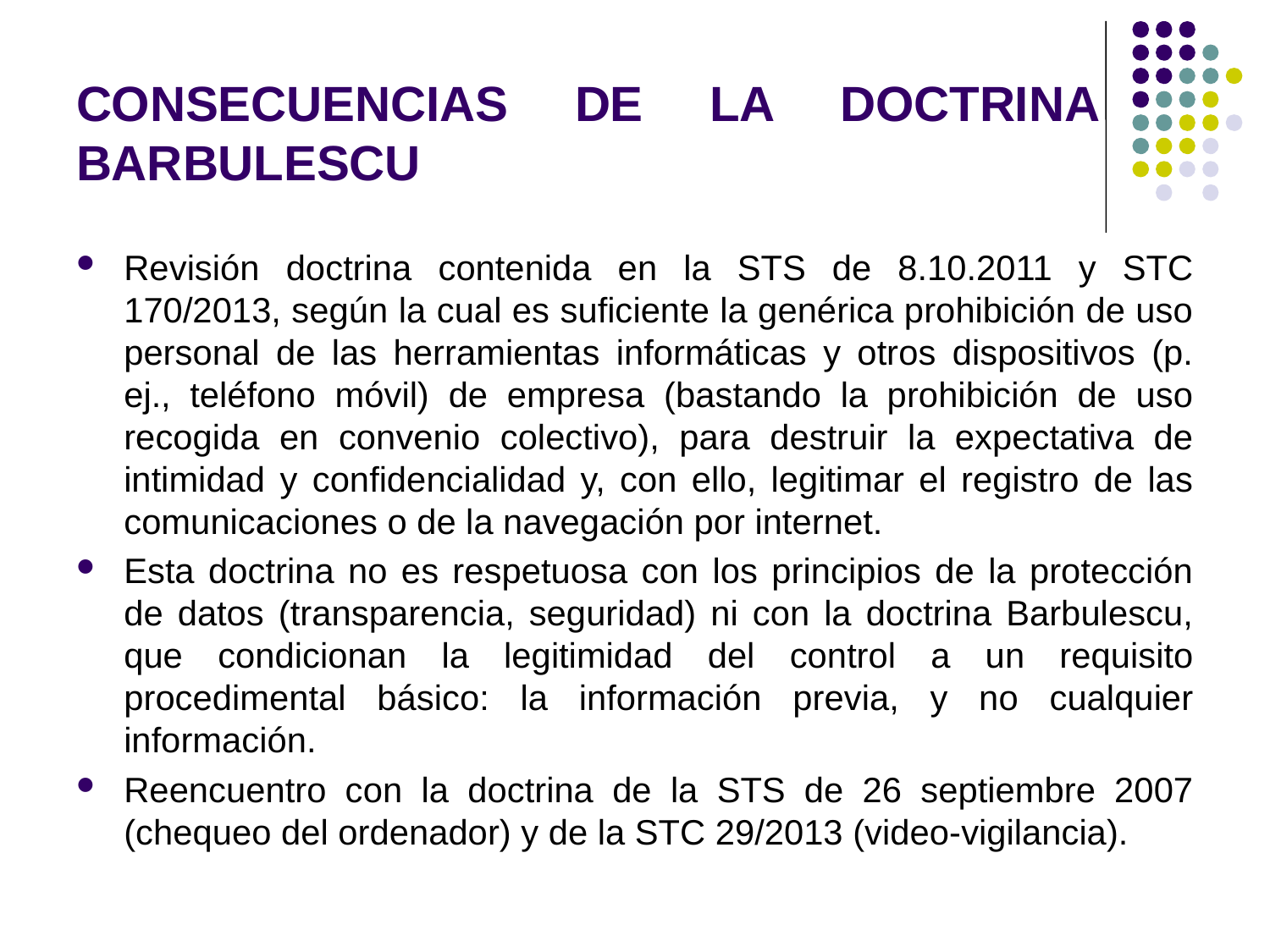

# CONSECUENCIAS DE LA DOCTRINA BARBULESCU
Revisión doctrina contenida en la STS de 8.10.2011 y STC 170/2013, según la cual es suficiente la genérica prohibición de uso personal de las herramientas informáticas y otros dispositivos (p. ej., teléfono móvil) de empresa (bastando la prohibición de uso recogida en convenio colectivo), para destruir la expectativa de intimidad y confidencialidad y, con ello, legitimar el registro de las comunicaciones o de la navegación por internet.
Esta doctrina no es respetuosa con los principios de la protección de datos (transparencia, seguridad) ni con la doctrina Barbulescu, que condicionan la legitimidad del control a un requisito procedimental básico: la información previa, y no cualquier información.
Reencuentro con la doctrina de la STS de 26 septiembre 2007 (chequeo del ordenador) y de la STC 29/2013 (video-vigilancia).